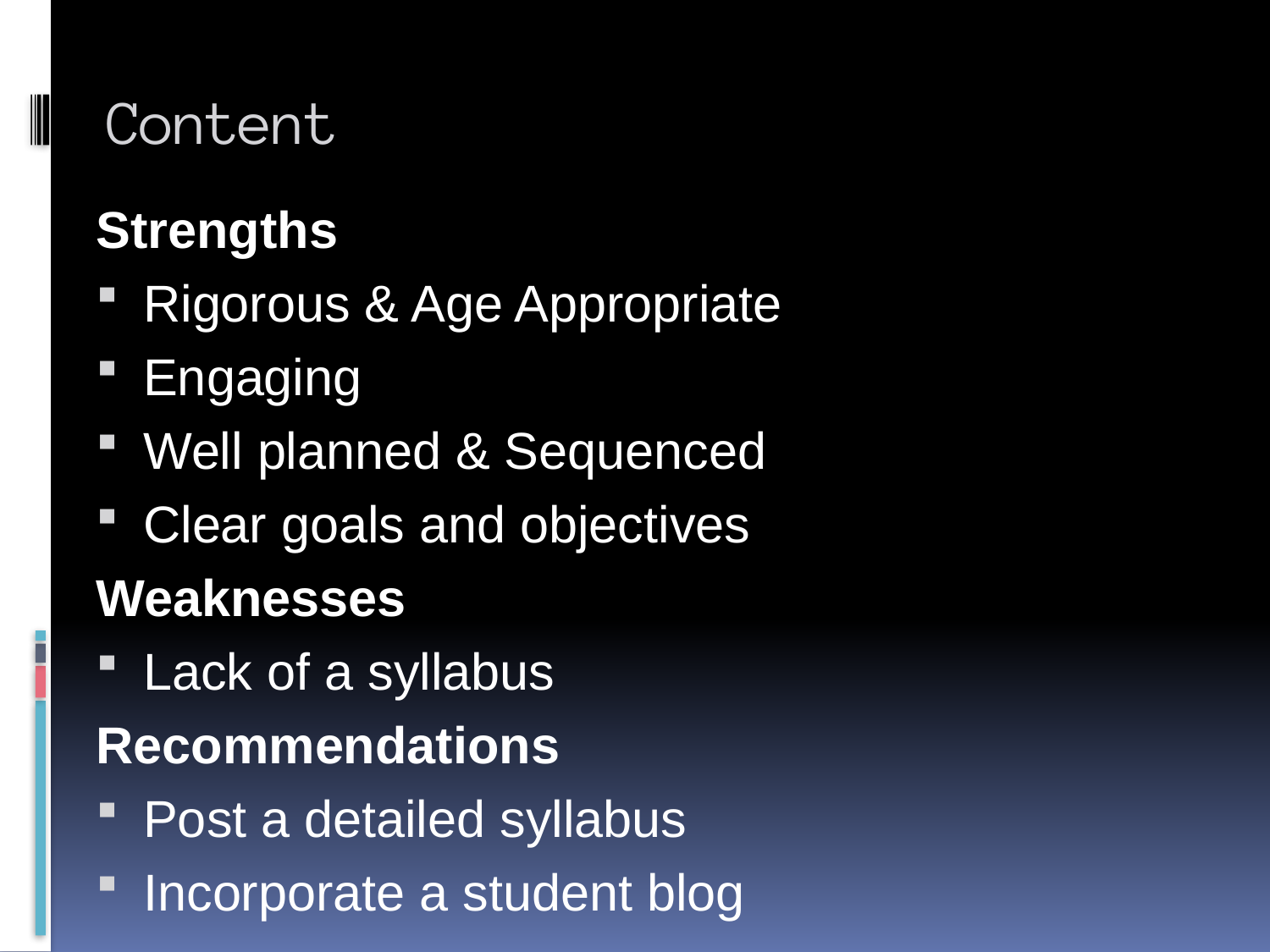

# Content
Strengths
Rigorous & Age Appropriate
Engaging
Well planned & Sequenced
Clear goals and objectives
Weaknesses
Lack of a syllabus
Recommendations
Post a detailed syllabus
Incorporate a student blog